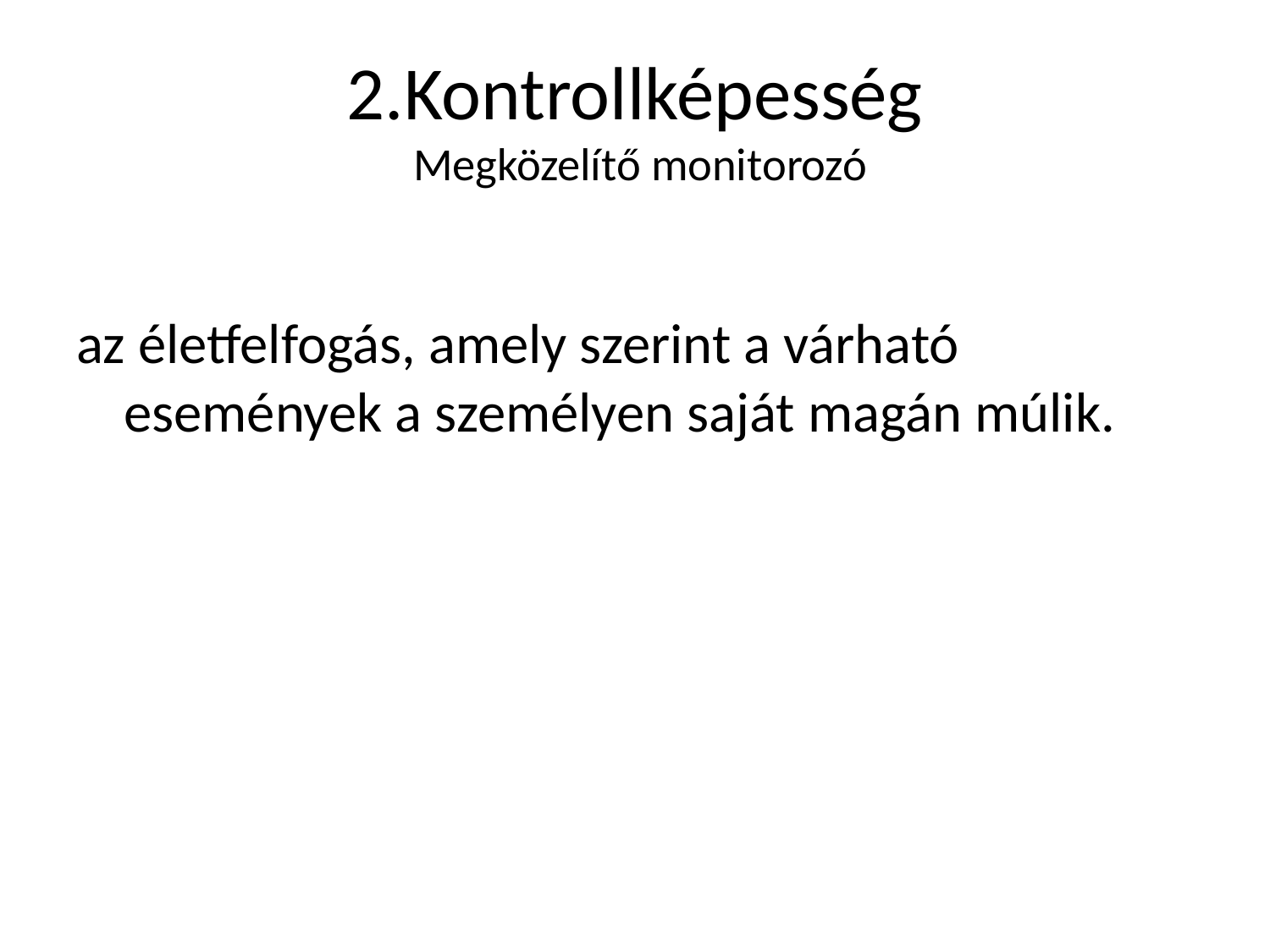

# 2.Kontrollképesség Megközelítő monitorozó

az életfelfogás, amely szerint a várható események a személyen saját magán múlik.